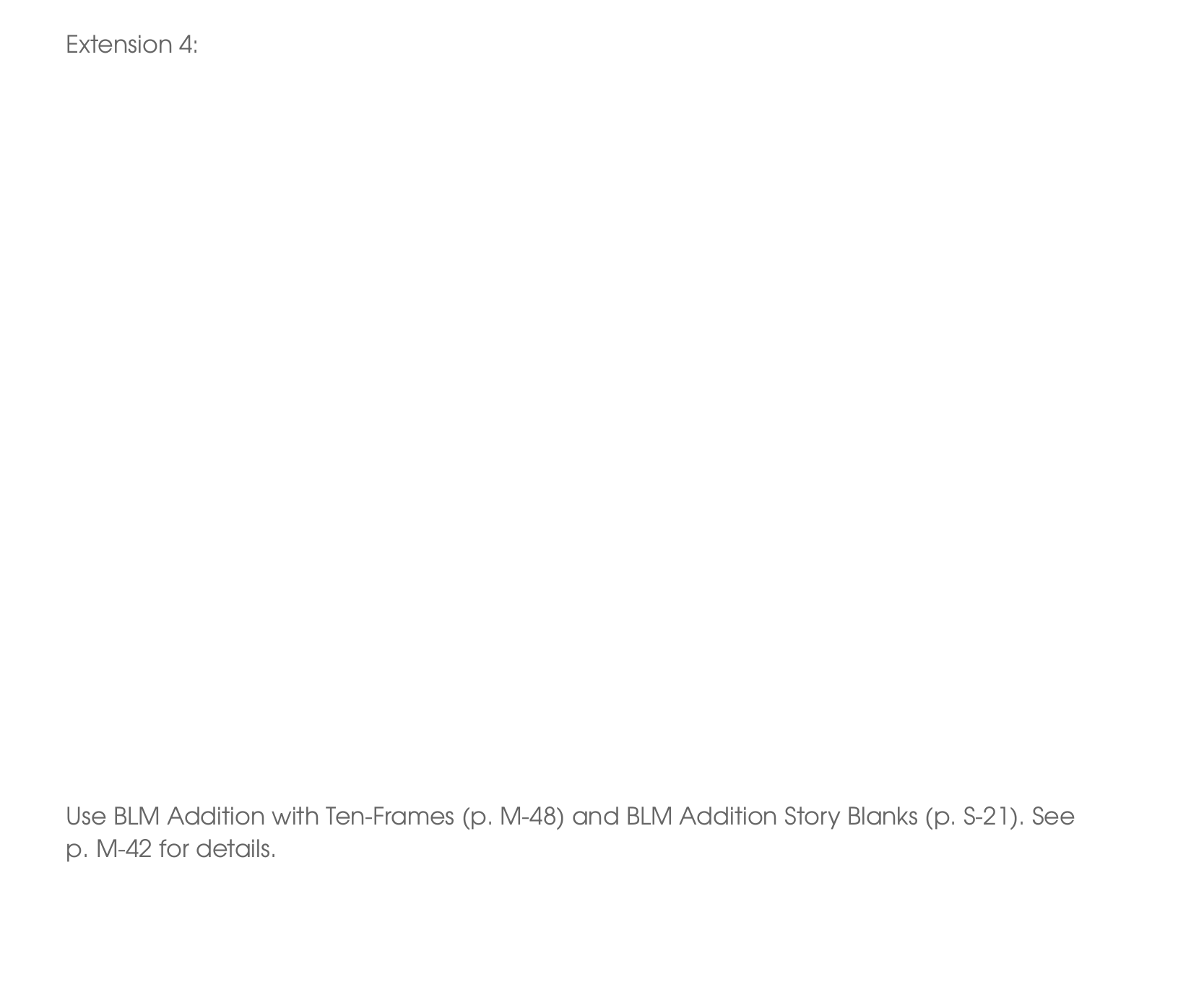

Extension 4:
Use BLM Addition with Ten-Frames (p. M-48) and BLM Addition Story Blanks (p. S-21). See p. M-42 for details.